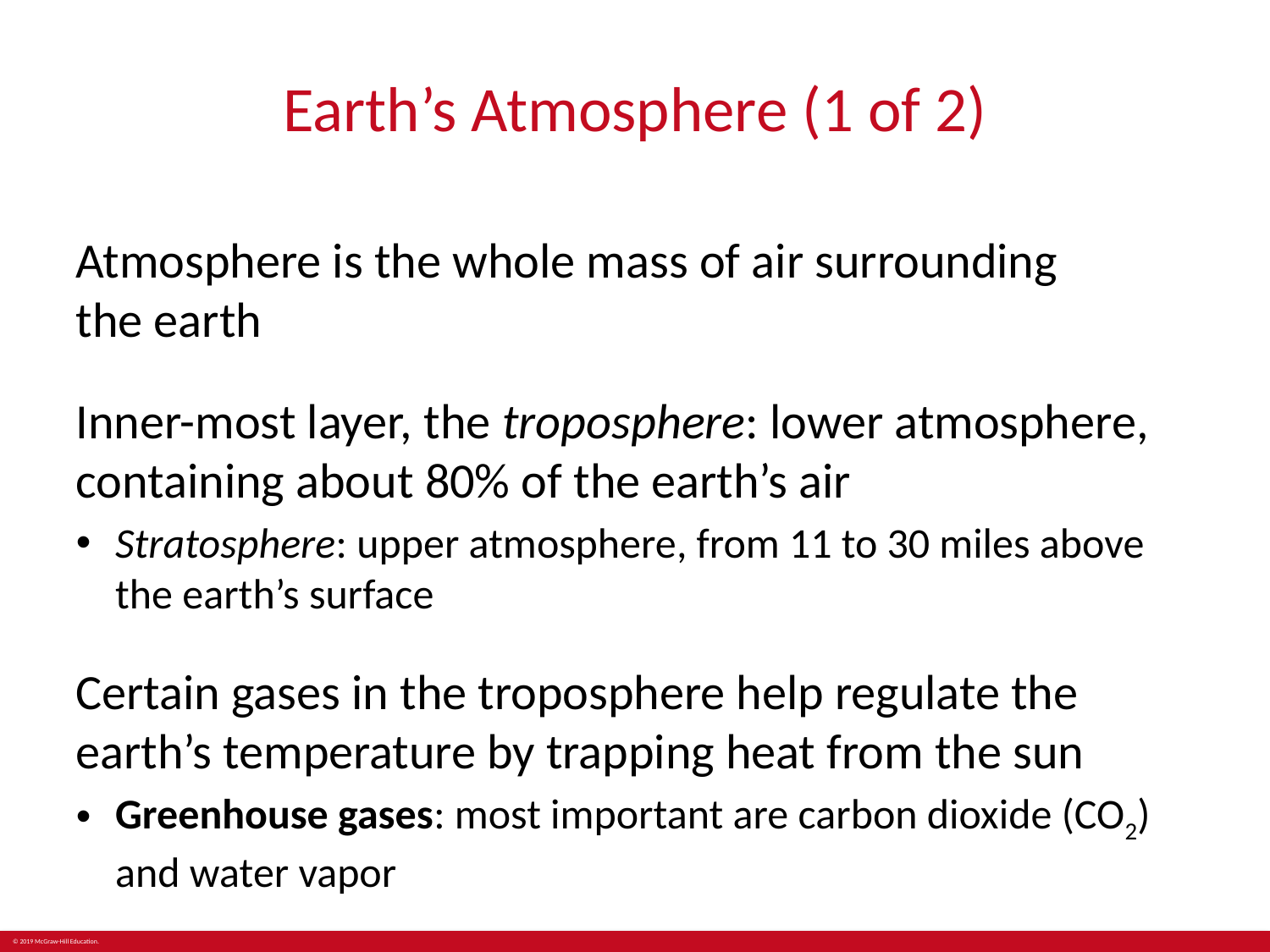

# Earth’s Atmosphere (1 of 2)
Atmosphere is the whole mass of air surrounding
the earth
Inner-most layer, the troposphere: lower atmosphere, containing about 80% of the earth’s air
Stratosphere: upper atmosphere, from 11 to 30 miles above the earth’s surface
Certain gases in the troposphere help regulate the earth’s temperature by trapping heat from the sun
Greenhouse gases: most important are carbon dioxide (CO2) and water vapor